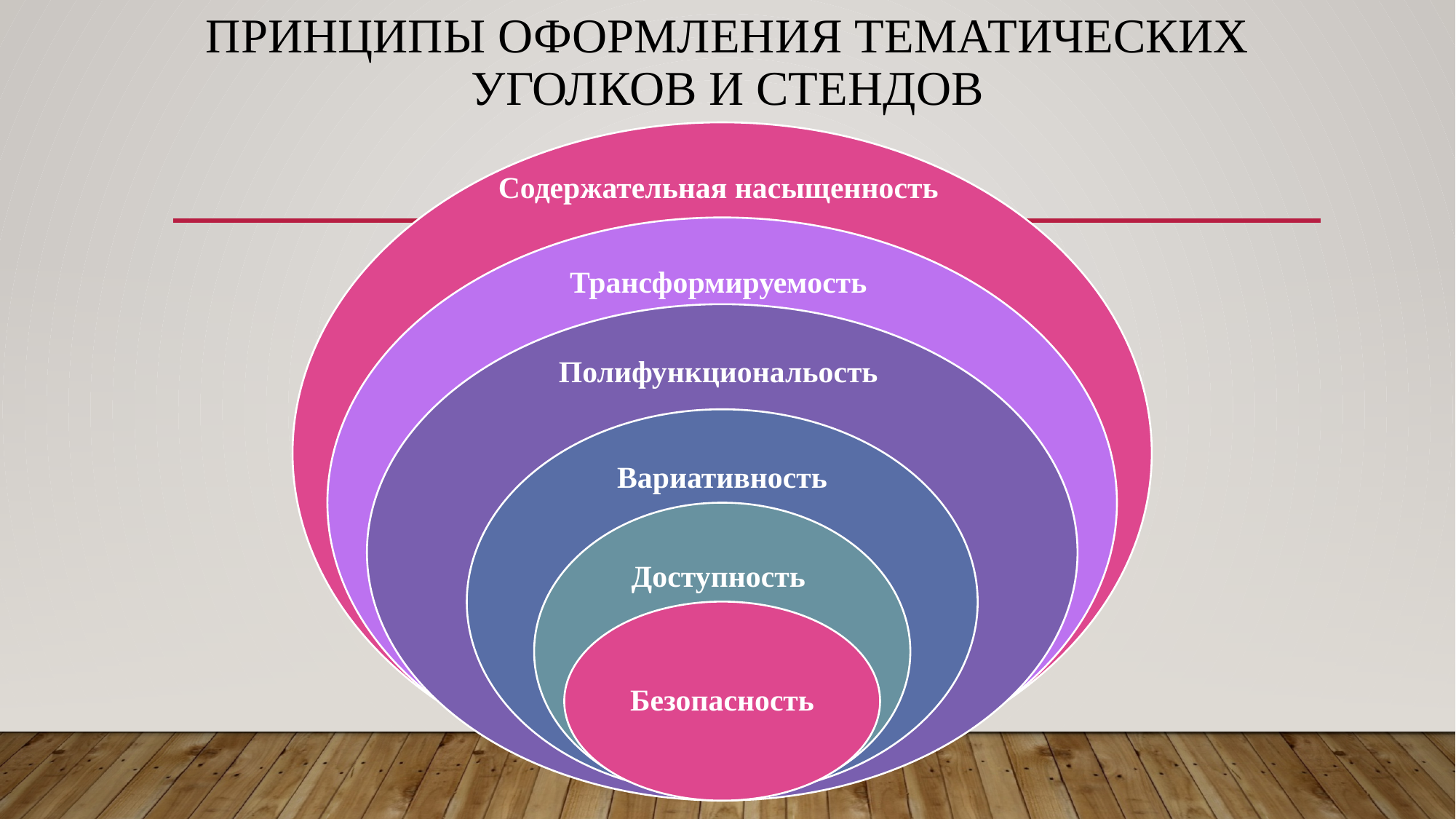

# Принципы оформления тематических уголков и стендов
Содержательная насыщенность
Трансформируемость
Полифункциональость
Вариативность
Доступность
Безопасность